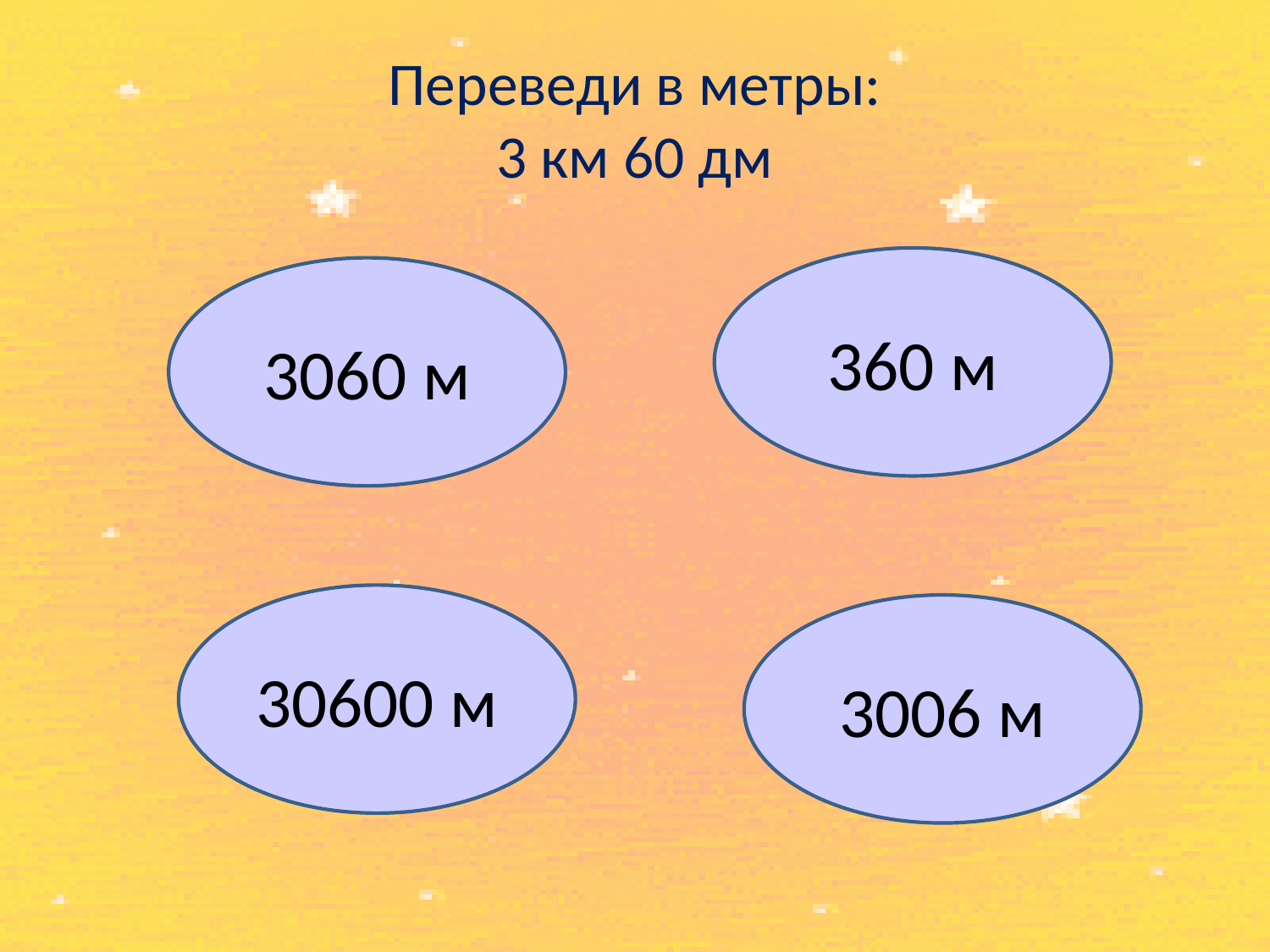

# Переведи в метры: 3 км 60 дм
360 м
3060 м
30600 м
3006 м